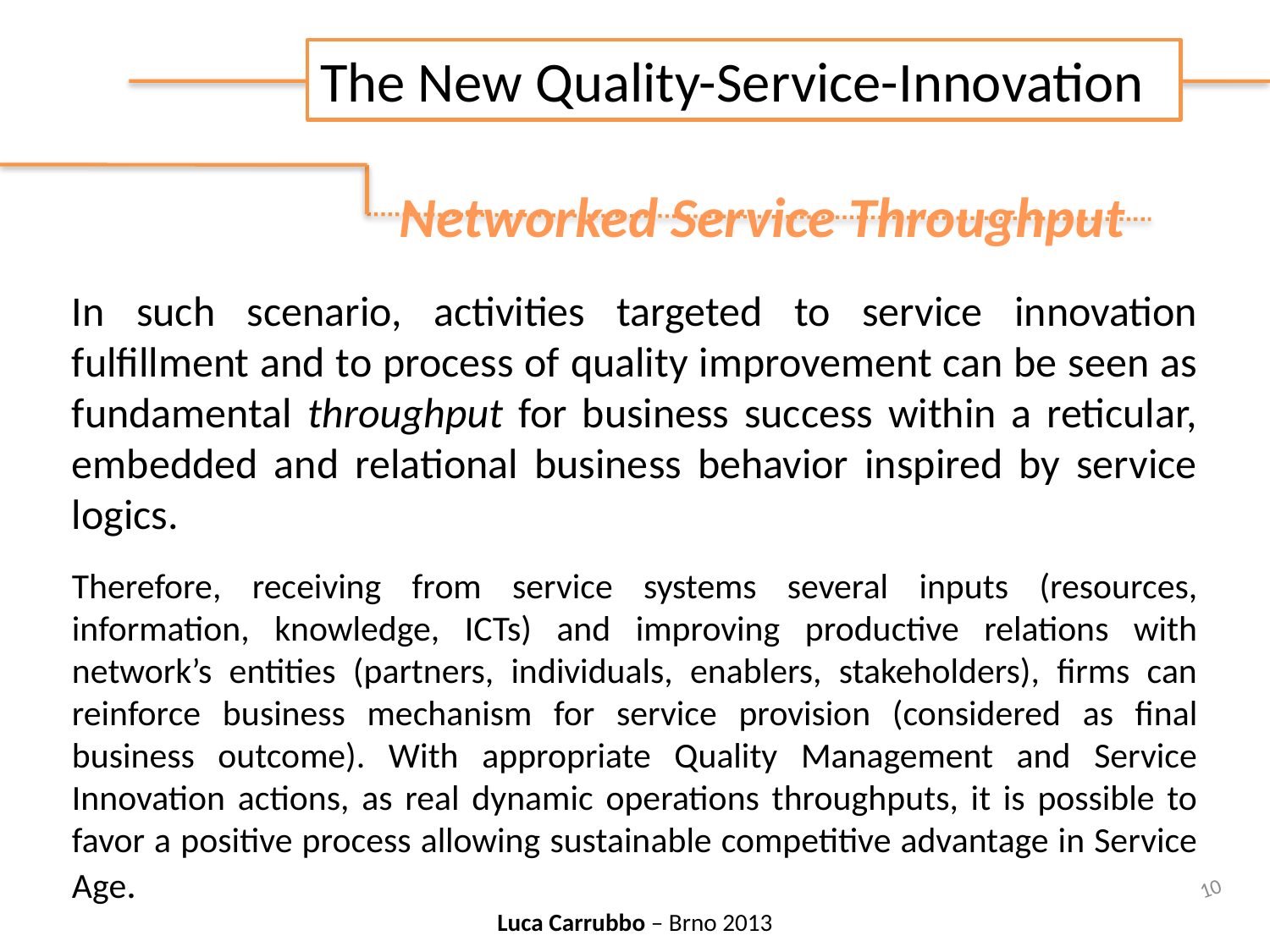

The New Quality-Service-Innovation
Networked Service Throughput
In such scenario, activities targeted to service innovation fulfillment and to process of quality improvement can be seen as fundamental throughput for business success within a reticular, embedded and relational business behavior inspired by service logics.

Therefore, receiving from service systems several inputs (resources, information, knowledge, ICTs) and improving productive relations with network’s entities (partners, individuals, enablers, stakeholders), firms can reinforce business mechanism for service provision (considered as final business outcome). With appropriate Quality Management and Service Innovation actions, as real dynamic operations throughputs, it is possible to favor a positive process allowing sustainable competitive advantage in Service Age.
10